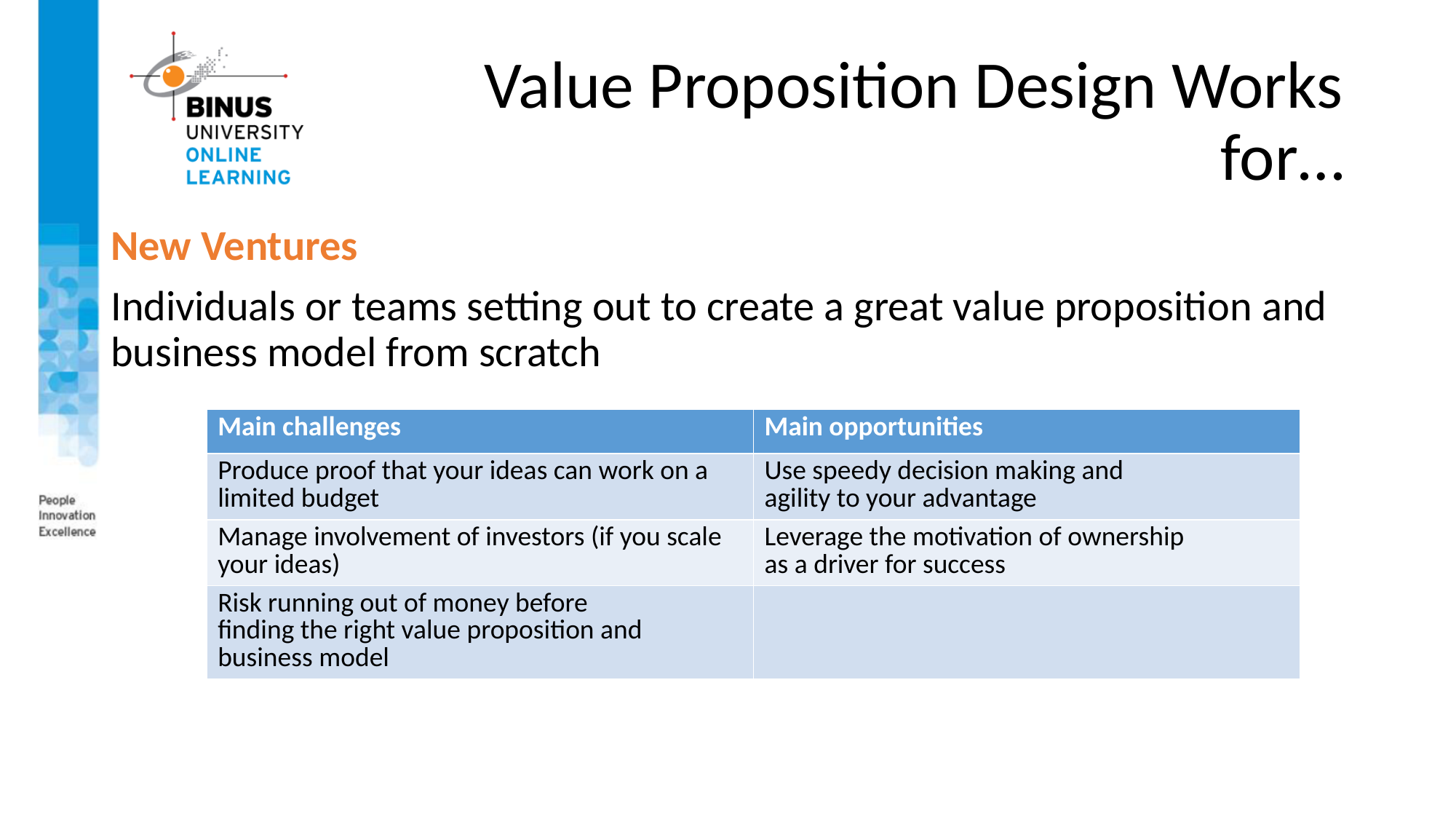

# Value Proposition Design Works for…
New Ventures
Individuals or teams setting out to create a great value proposition and business model from scratch
| Main challenges | Main opportunities |
| --- | --- |
| Produce proof that your ideas can work on a limited budget | Use speedy decision making and agility to your advantage |
| Manage involvement of investors (if you scale your ideas) | Leverage the motivation of ownership as a driver for success |
| Risk running out of money before finding the right value proposition and business model |  |